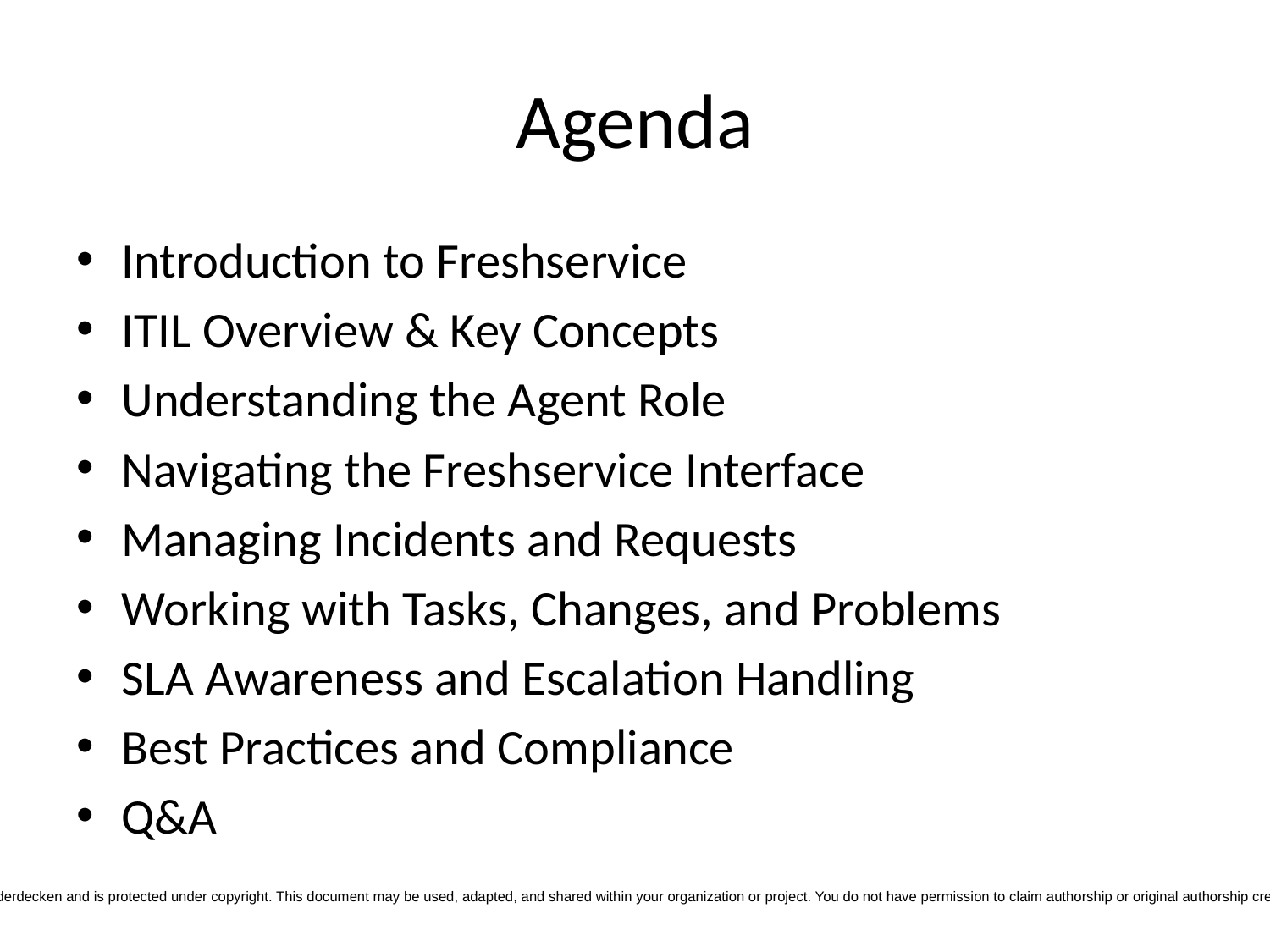

# Agenda
Introduction to Freshservice
ITIL Overview & Key Concepts
Understanding the Agent Role
Navigating the Freshservice Interface
Managing Incidents and Requests
Working with Tasks, Changes, and Problems
SLA Awareness and Escalation Handling
Best Practices and Compliance
Q&A
Copyright © 2025 Race P. Vanderdecken. All rights reserved. This document is the intellectual property of Race P. Vanderdecken and is protected under copyright. This document may be used, adapted, and shared within your organization or project. You do not have permission to claim authorship or original authorship credit. This copyright notice may be removed if required by internal documentation standards or work environment policy.